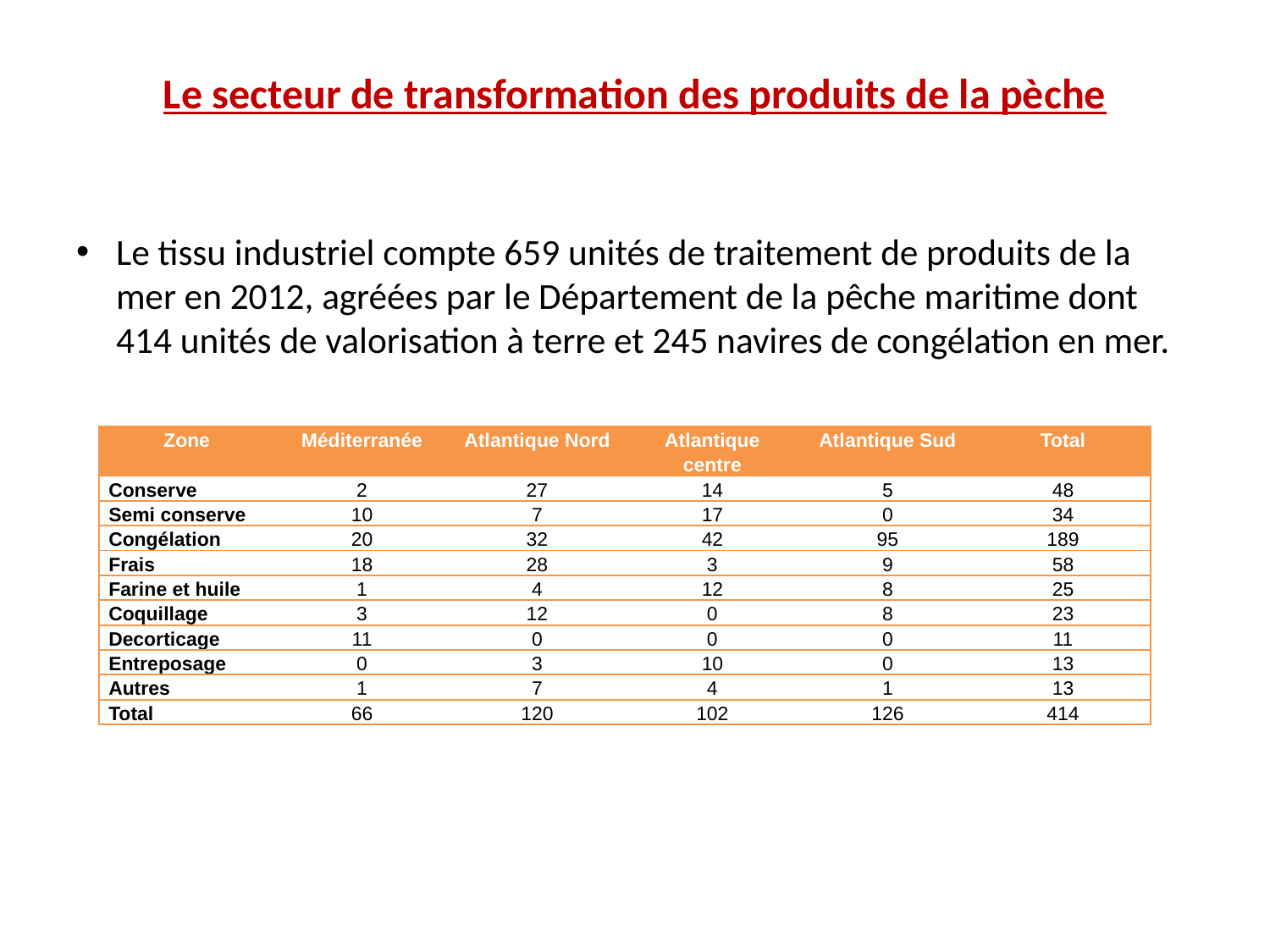

# Le secteur de transformation des produits de la pèche
Le tissu industriel compte 659 unités de traitement de produits de la mer en 2012, agréées par le Département de la pêche maritime dont 414 unités de valorisation à terre et 245 navires de congélation en mer.

| Zone | Méditerranée | Atlantique Nord | Atlantique centre | Atlantique Sud | Total |
| --- | --- | --- | --- | --- | --- |
| Conserve | 2 | 27 | 14 | 5 | 48 |
| Semi conserve | 10 | 7 | 17 | 0 | 34 |
| Congélation | 20 | 32 | 42 | 95 | 189 |
| Frais | 18 | 28 | 3 | 9 | 58 |
| Farine et huile | 1 | 4 | 12 | 8 | 25 |
| Coquillage | 3 | 12 | 0 | 8 | 23 |
| Decorticage | 11 | 0 | 0 | 0 | 11 |
| Entreposage | 0 | 3 | 10 | 0 | 13 |
| Autres | 1 | 7 | 4 | 1 | 13 |
| Total | 66 | 120 | 102 | 126 | 414 |